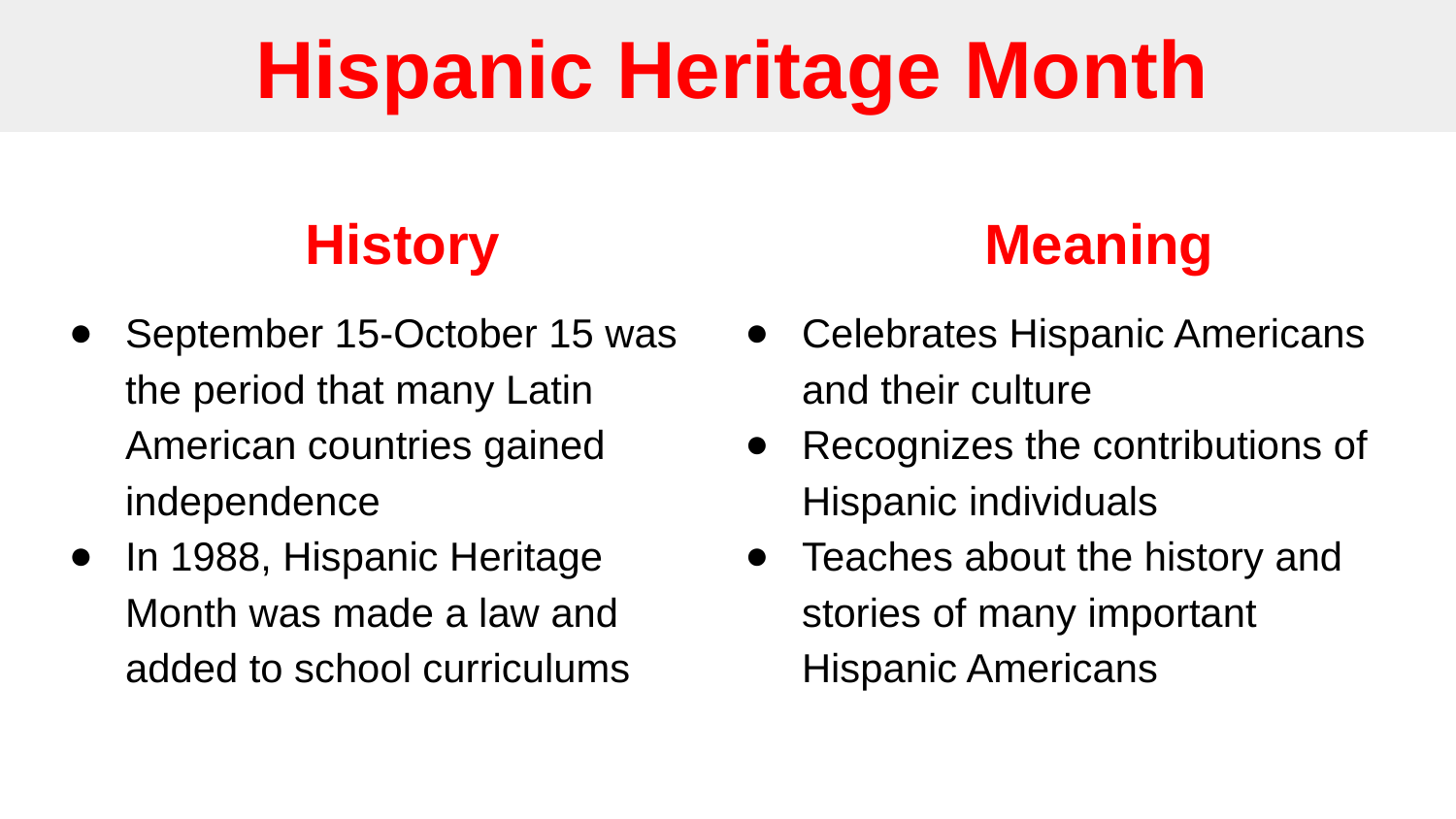

# Hispanic Heritage Month
History
September 15-October 15 was the period that many Latin American countries gained independence
In 1988, Hispanic Heritage Month was made a law and added to school curriculums
Meaning
Celebrates Hispanic Americans and their culture
Recognizes the contributions of Hispanic individuals
Teaches about the history and stories of many important Hispanic Americans